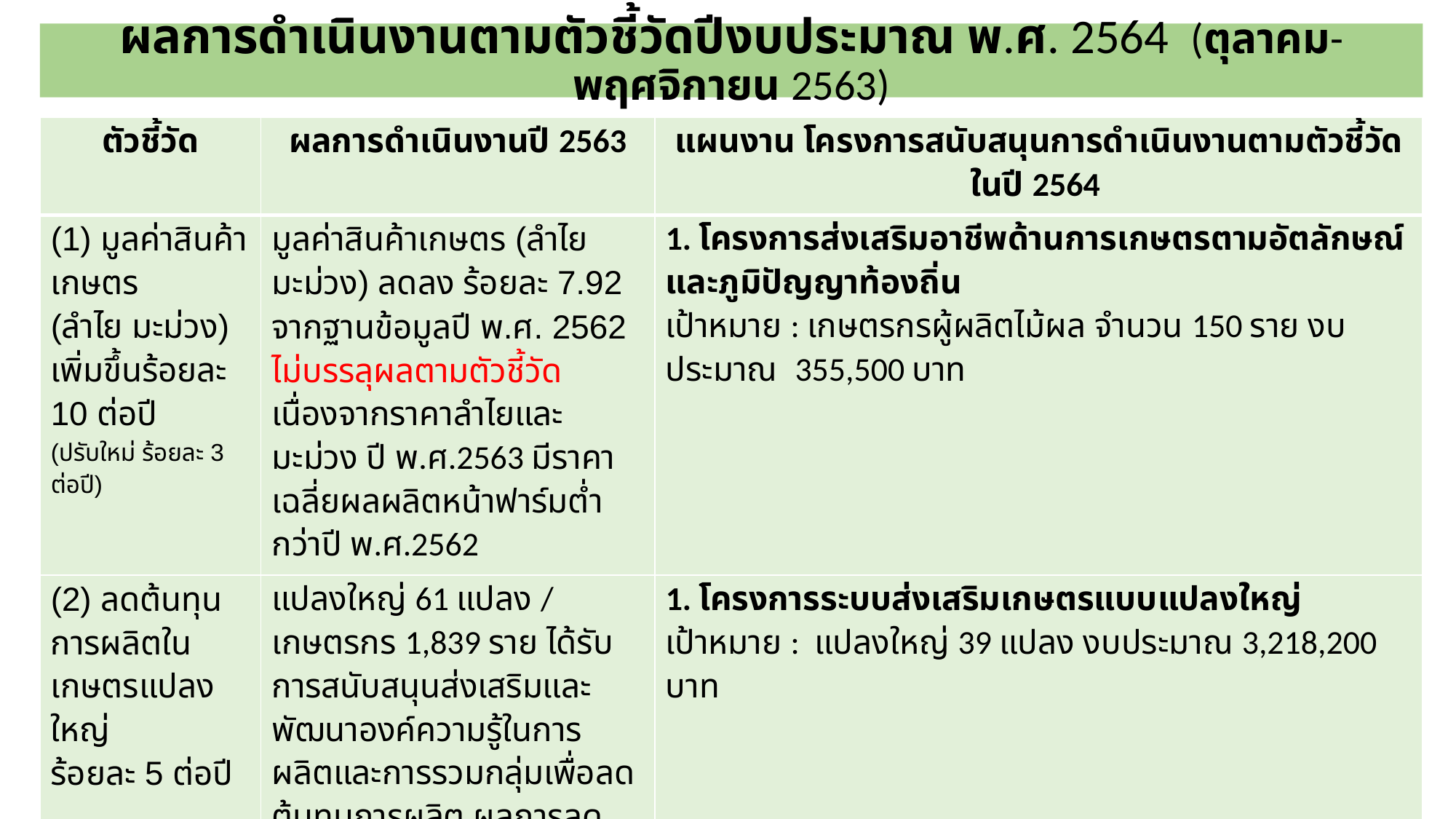

# ผลการดำเนินงานตามตัวชี้วัดปีงบประมาณ พ.ศ. 2564  (ตุลาคม-พฤศจิกายน 2563)
| ตัวชี้วัด | ผลการดำเนินงานปี 2563 | แผนงาน โครงการสนับสนุนการดำเนินงานตามตัวชี้วัดในปี 2564 |
| --- | --- | --- |
| (1) มูลค่าสินค้าเกษตร (ลำไย มะม่วง) เพิ่มขึ้นร้อยละ 10 ต่อปี (ปรับใหม่ ร้อยละ 3 ต่อปี) | มูลค่าสินค้าเกษตร (ลำไย มะม่วง) ลดลง ร้อยละ 7.92 จากฐานข้อมูลปี พ.ศ. 2562 ไม่บรรลุผลตามตัวชี้วัด เนื่องจากราคาลำไยและมะม่วง ปี พ.ศ.2563 มีราคาเฉลี่ยผลผลิตหน้าฟาร์มต่ำกว่าปี พ.ศ.2562 | 1. โครงการส่งเสริมอาชีพด้านการเกษตรตามอัตลักษณ์และภูมิปัญญาท้องถิ่น เป้าหมาย : เกษตรกรผู้ผลิตไม้ผล จำนวน 150 ราย งบประมาณ 355,500 บาท |
| (2) ลดต้นทุนการผลิตในเกษตรแปลงใหญ่ ร้อยละ 5 ต่อปี | แปลงใหญ่ 61 แปลง / เกษตรกร 1,839 ราย ได้รับการสนับสนุนส่งเสริมและพัฒนาองค์ความรู้ในการผลิตและการรวมกลุ่มเพื่อลดต้นทุนการผลิต ผลการลดต้นทุนของเกษตรกรในพื้นที่แปลงใหญ่ ลดต้นทุนในภาพรวมได้ ร้อยละ 8.25 ดำเนินการบรรลุตามตัวชี้วัด | 1. โครงการระบบส่งเสริมเกษตรแบบแปลงใหญ่ เป้าหมาย : แปลงใหญ่ 39 แปลง งบประมาณ 3,218,200 บาท |